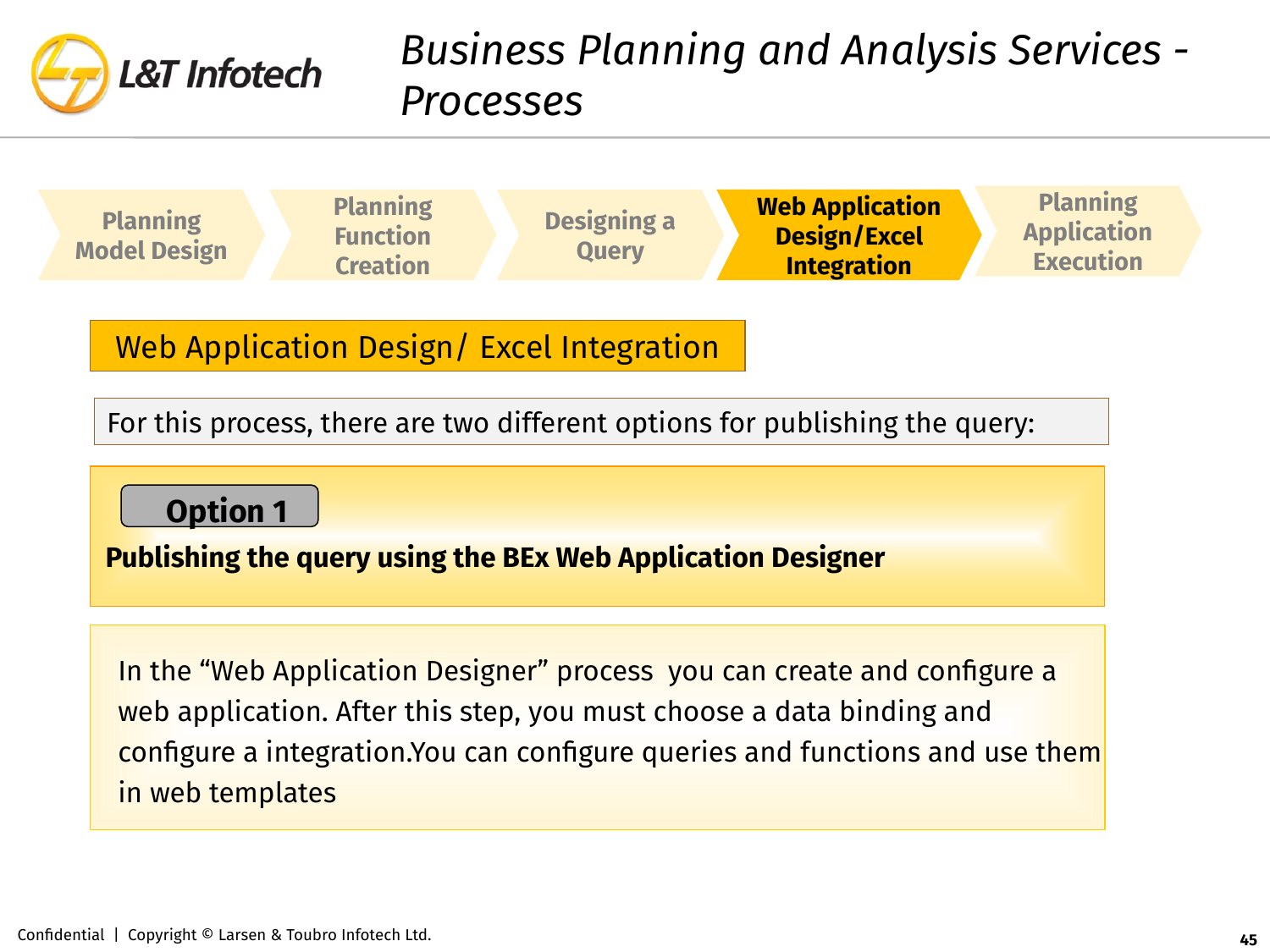

# Business Planning and Analysis Services - Processes
Planning Application Execution
Planning Model Design
Planning Function Creation
Designing a Query
Web Application Design/Excel Integration
Web Application Design / Excel Integration
Web Application Design/ Excel Integration
For this process, there are two different options for publishing the query:

Publishing the query using the BEx Web Application Designer
Option 1
In the “Web Application Designer” process  you can create and configure a
web application. After this step, you must choose a data binding and
configure a integration.You can configure queries and functions and use them
in web templates
Confidential  |  Copyright © Larsen & Toubro Infotech Ltd.
45